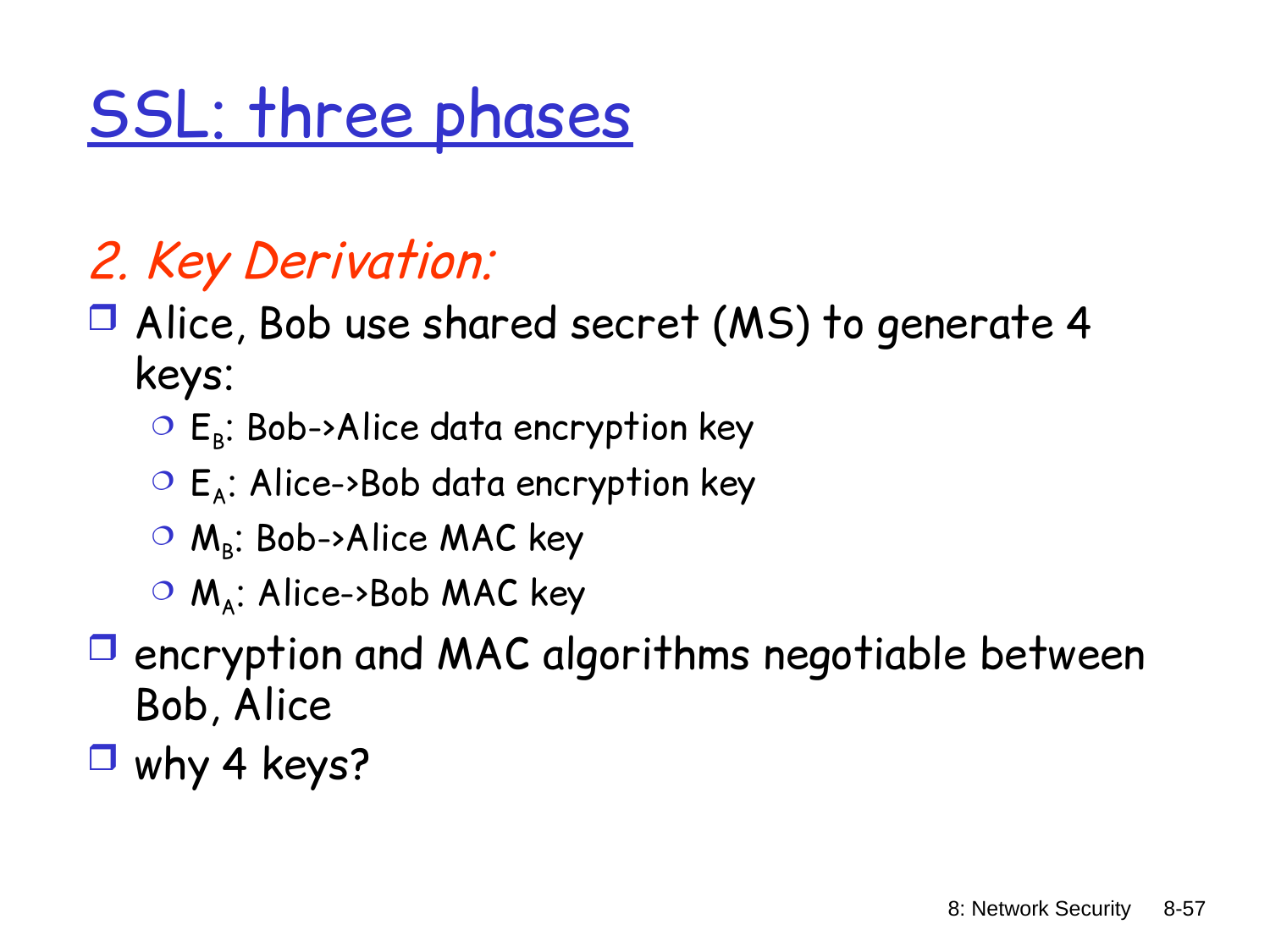

# SSL: three phases
2. Key Derivation:
Alice, Bob use shared secret (MS) to generate 4 keys:
EB: Bob->Alice data encryption key
EA: Alice->Bob data encryption key
MB: Bob->Alice MAC key
MA: Alice->Bob MAC key
encryption and MAC algorithms negotiable between Bob, Alice
why 4 keys?
8: Network Security
8-57